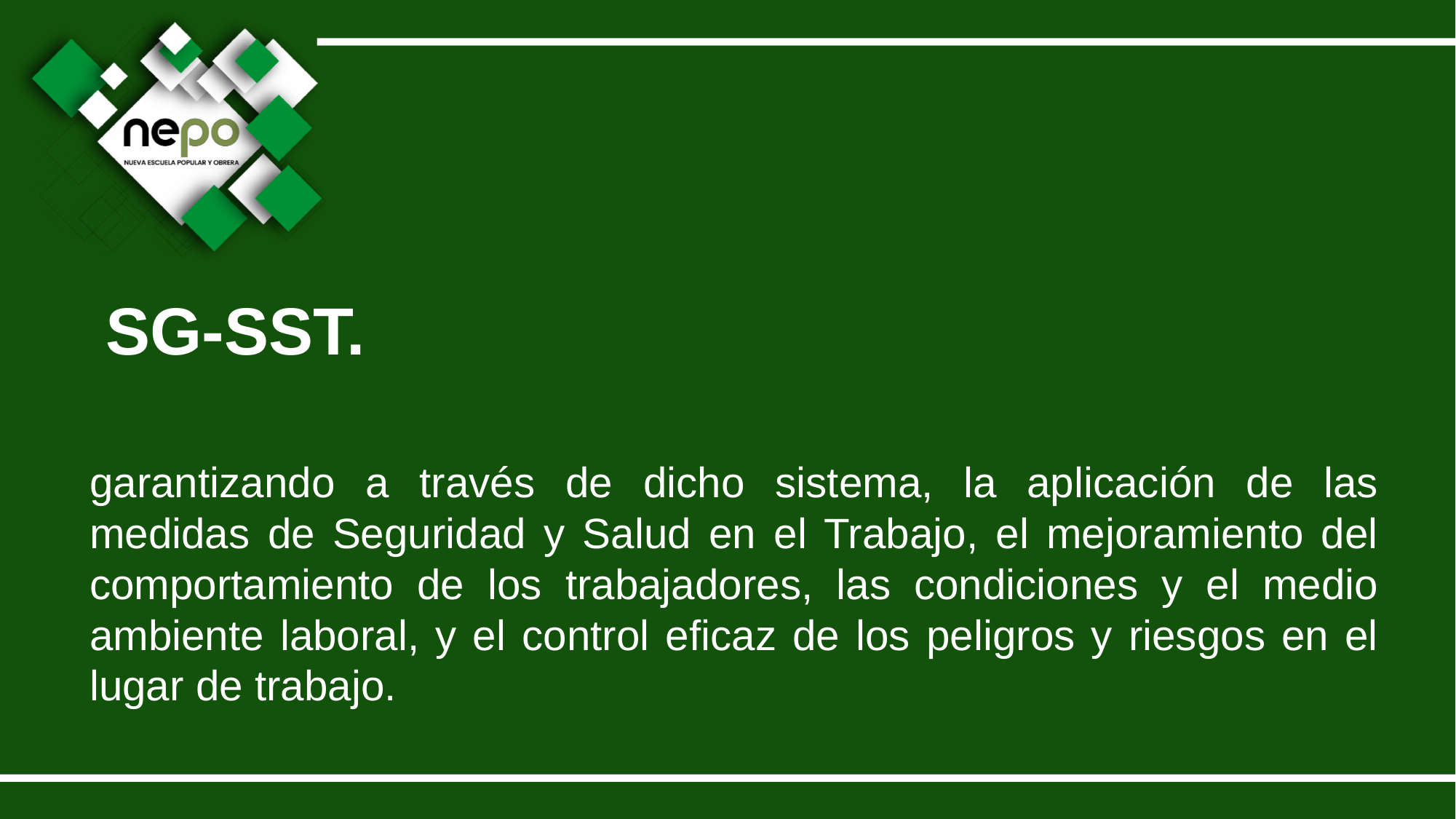

SG-SST.
garantizando a través de dicho sistema, la aplicación de las medidas de Seguridad y Salud en el Trabajo, el mejoramiento del comportamiento de los trabajadores, las condiciones y el medio ambiente laboral, y el control eficaz de los peligros y riesgos en el lugar de trabajo.